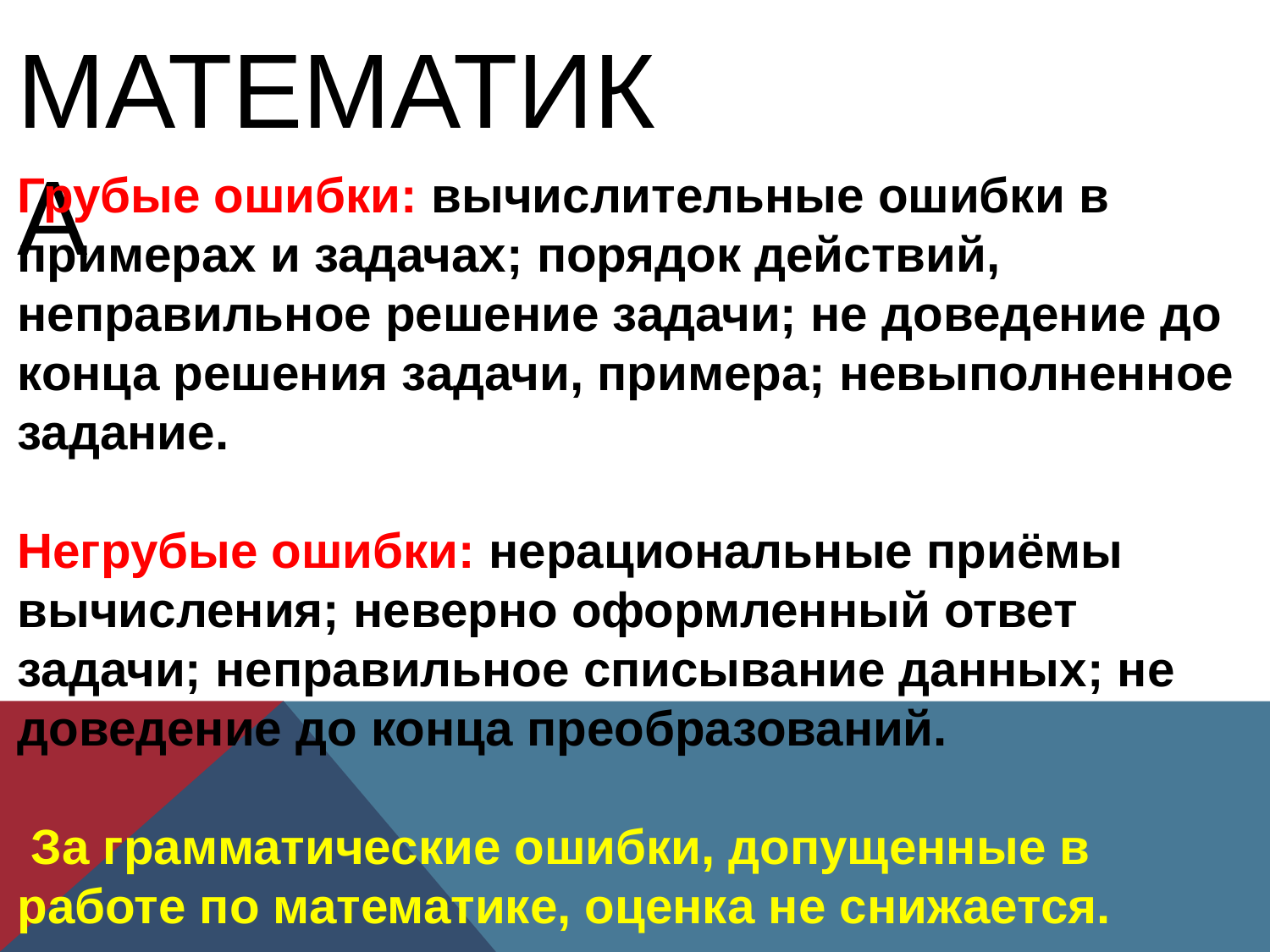

МАТЕМАТИКА
Грубые ошибки: вычислительные ошибки в примерах и задачах; порядок действий, неправильное решение задачи; не доведение до конца решения задачи, примера; невыполненное задание.

Негрубые ошибки: нерациональные приёмы вычисления; неверно оформленный ответ задачи; неправильное списывание данных; не доведение до конца преобразований.

 За грамматические ошибки, допущенные в работе по математике, оценка не снижается.